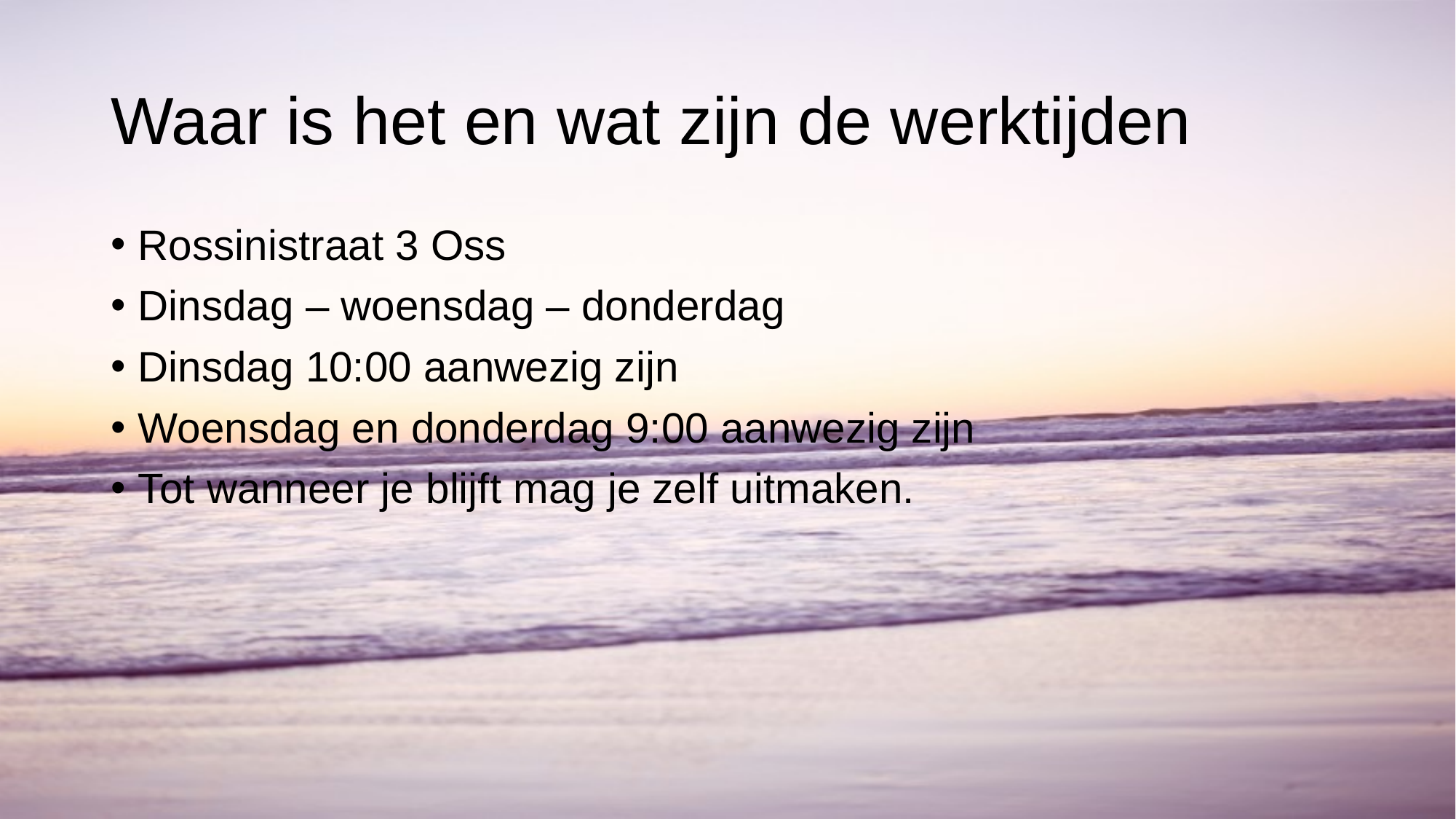

# Waar is het en wat zijn de werktijden
Rossinistraat 3 Oss
Dinsdag – woensdag – donderdag
Dinsdag 10:00 aanwezig zijn
Woensdag en donderdag 9:00 aanwezig zijn
Tot wanneer je blijft mag je zelf uitmaken.